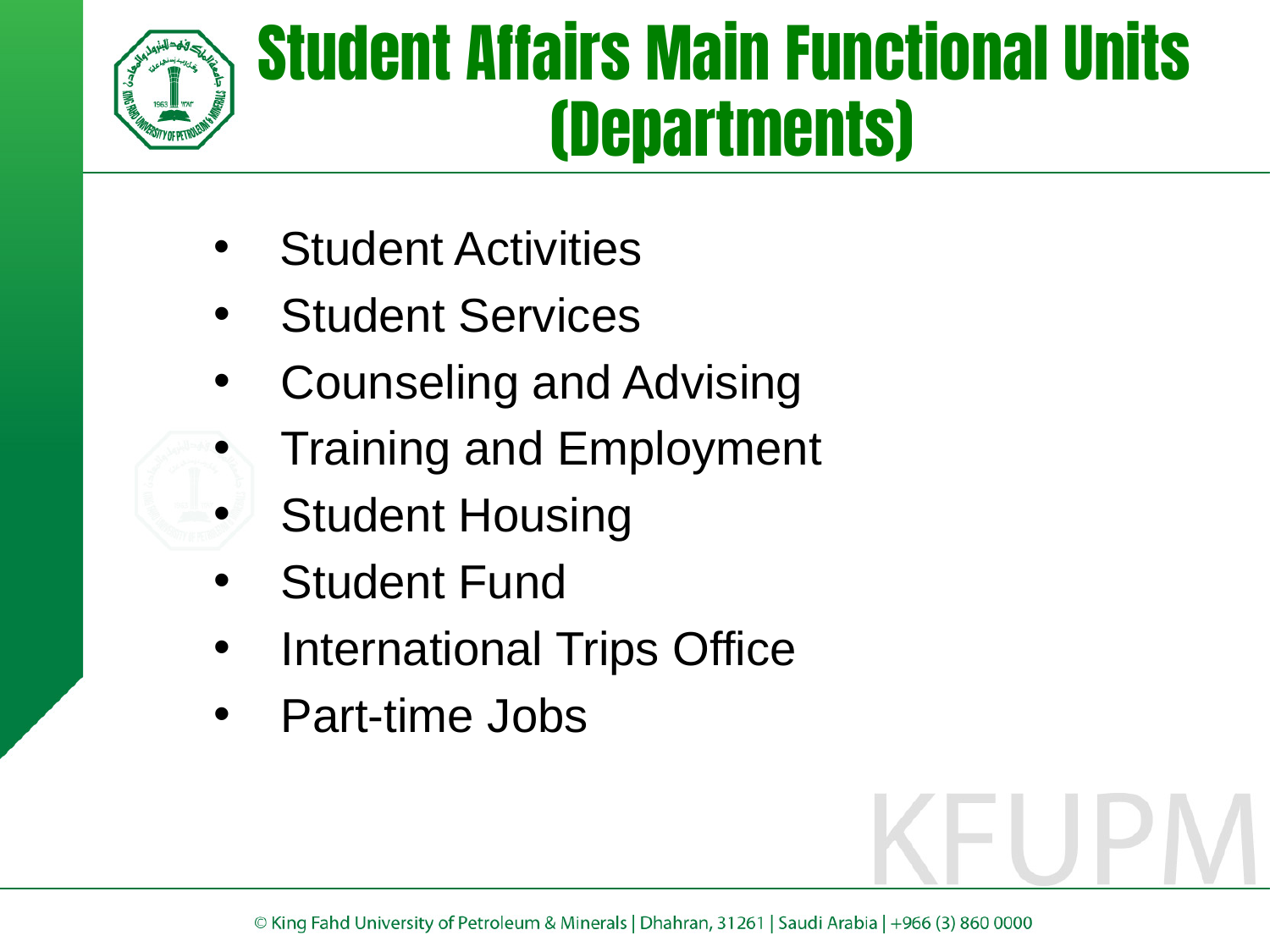

# Student Affairs Main Functional Units (Departments)
  Student Activities
  Student Services
  Counseling and Advising
  Training and Employment
  Student Housing
  Student Fund
  International Trips Office
  Part-time Jobs